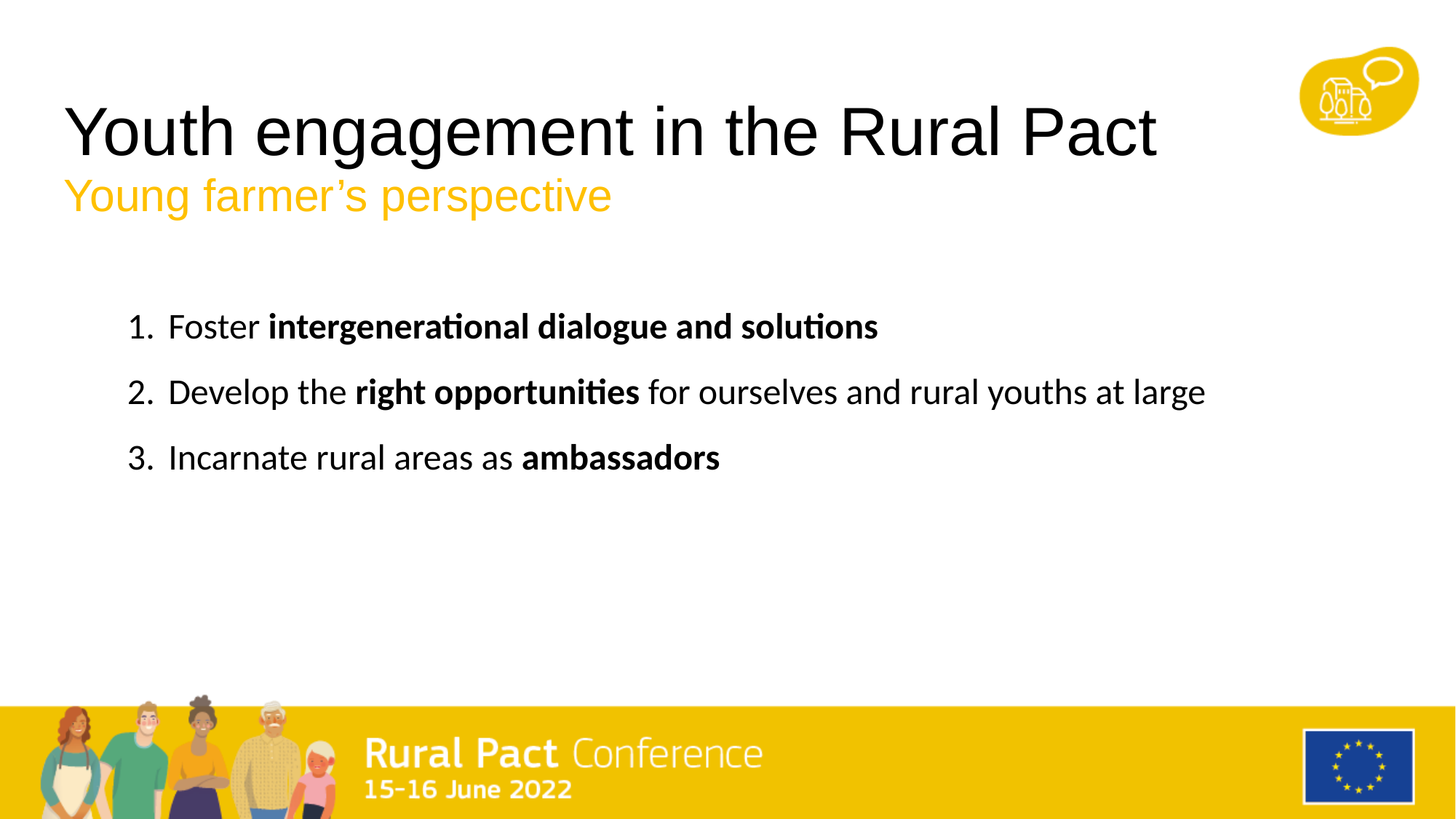

# Youth engagement in the Rural Pact
Young farmer’s perspective
Foster intergenerational dialogue and solutions
Develop the right opportunities for ourselves and rural youths at large
Incarnate rural areas as ambassadors